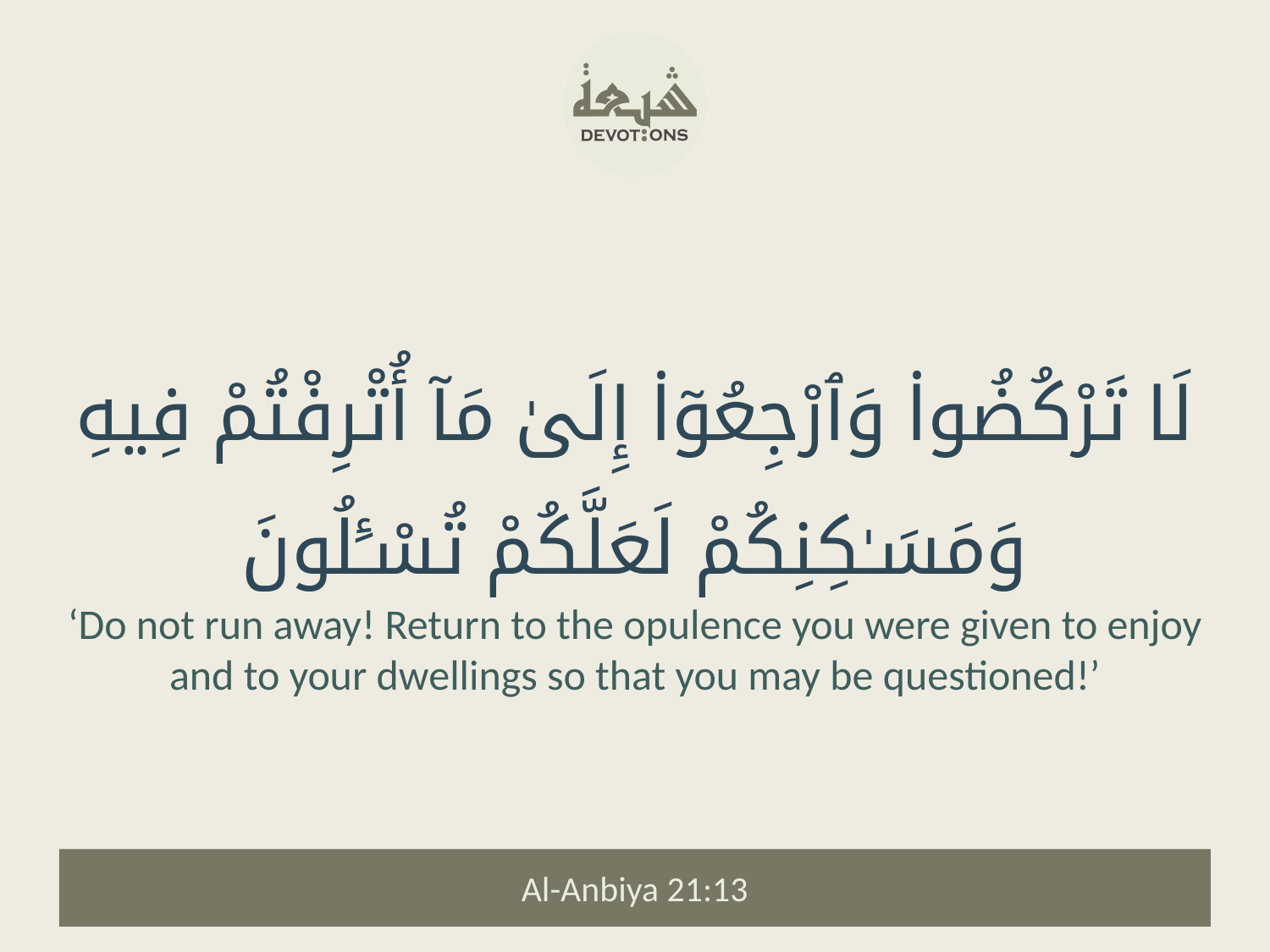

لَا تَرْكُضُوا۟ وَٱرْجِعُوٓا۟ إِلَىٰ مَآ أُتْرِفْتُمْ فِيهِ وَمَسَـٰكِنِكُمْ لَعَلَّكُمْ تُسْـَٔلُونَ
‘Do not run away! Return to the opulence you were given to enjoy and to your dwellings so that you may be questioned!’
Al-Anbiya 21:13